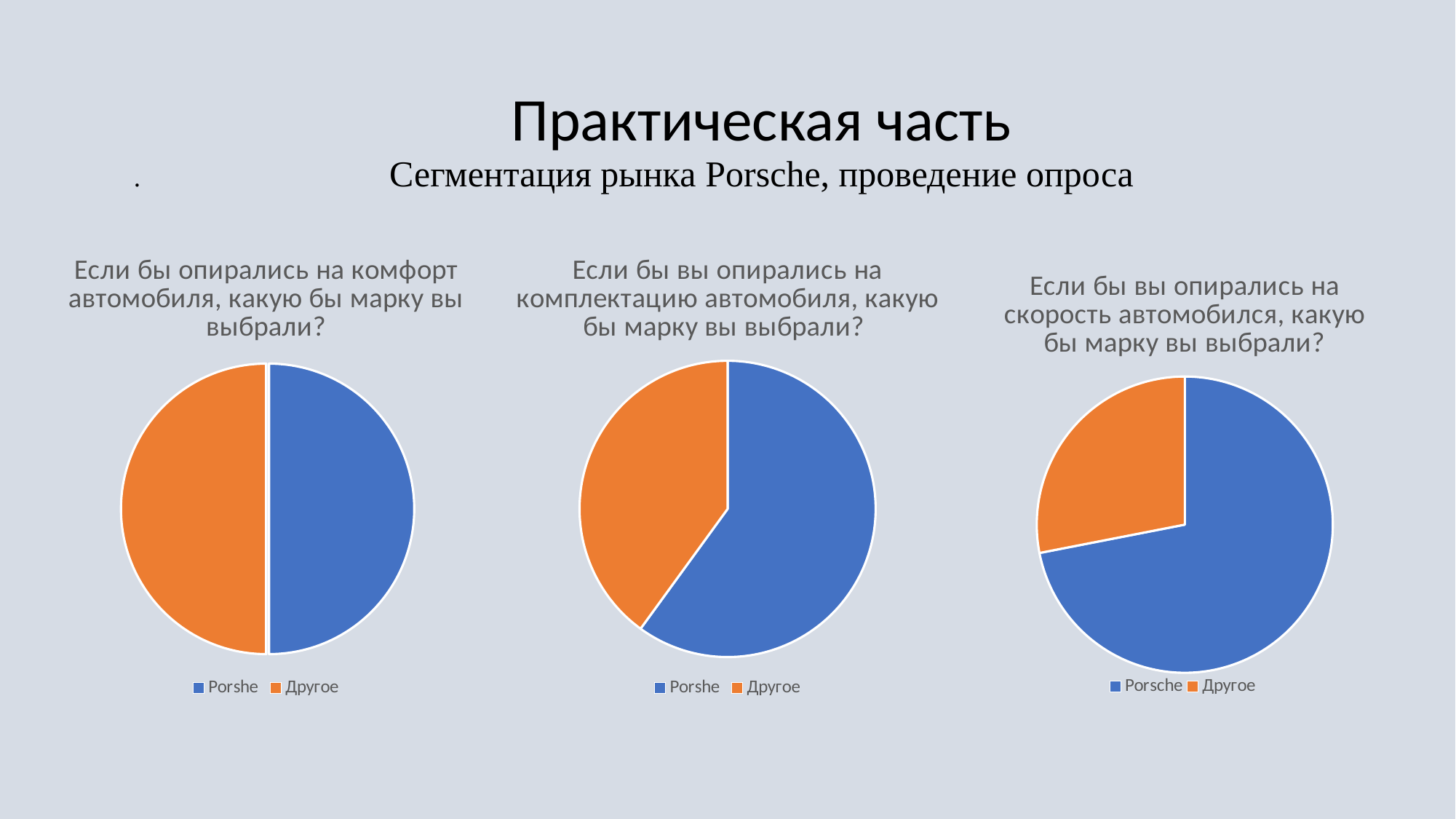

# Практическая часть .                                    Сегментация рынка Porsche, проведение опроса

### Chart:

| Category | Если бы опирались на комфорт автомобиля, какую бы марку вы выбрали? |
|---|---|
| Porshe | 50.0 |
| Другое | 50.0 |

### Chart:

| Category | Если бы вы опирались на комплектацию автомобиля, какую бы марку вы выбрали?  |
|---|---|
| Porshe | 60.0 |
| Другое | 40.0 |

### Chart:

| Category | Если бы вы опирались на скорость автомобился, какую бы марку вы выбрали? |
|---|---|
| Porsche | 8.2 |
| Другое | 3.2 |